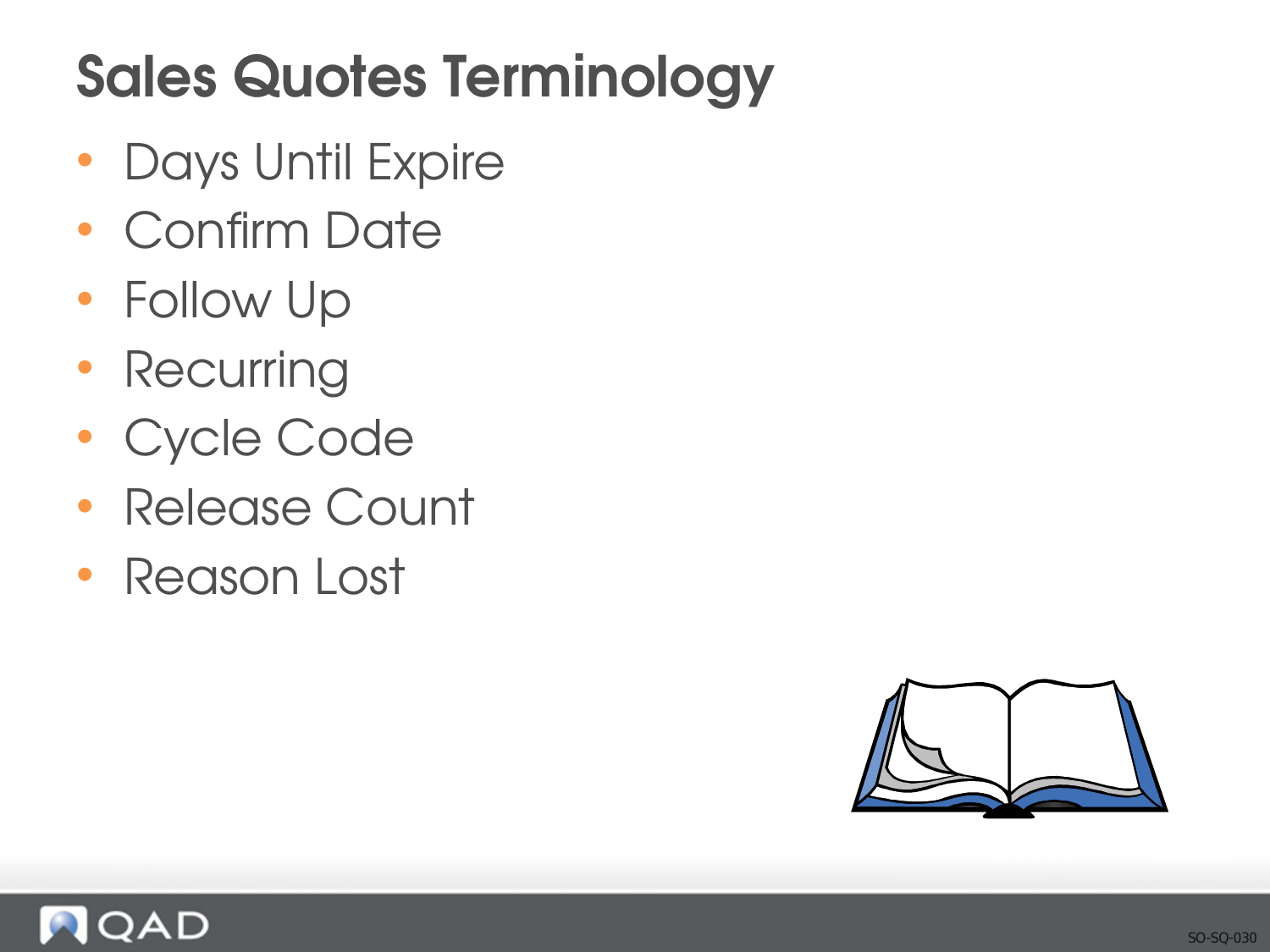

# Sales Quotes Terminology
Days Until Expire
Confirm Date
Follow Up
Recurring
Cycle Code
Release Count
Reason Lost

SO-SQ-030